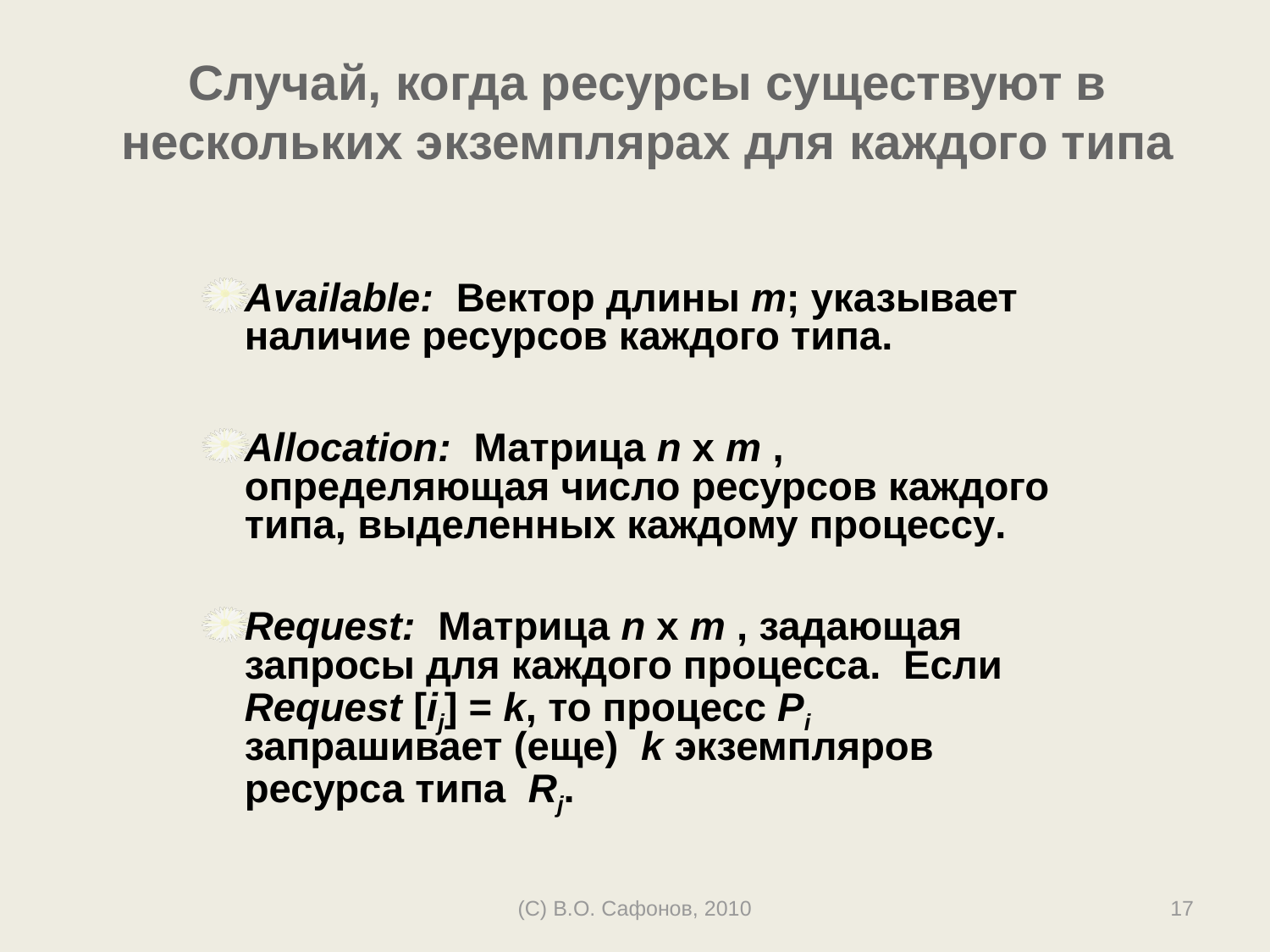

Available:  Вектор длины m; указывает наличие ресурсов каждого типа.
Allocation:  Матрица n x m , определяющая число ресурсов каждого типа, выделенных каждому процессу.
Request:  Матрица n x m , задающая запросы для каждого процесса.  Если Request [ij] = k, то процесс Pi запрашивает (еще)  k экземпляров  ресурса типа  Rj.

Случай, когда ресурсы существуют в нескольких экземплярах для каждого типа
(C) В.О. Сафонов, 2010
17